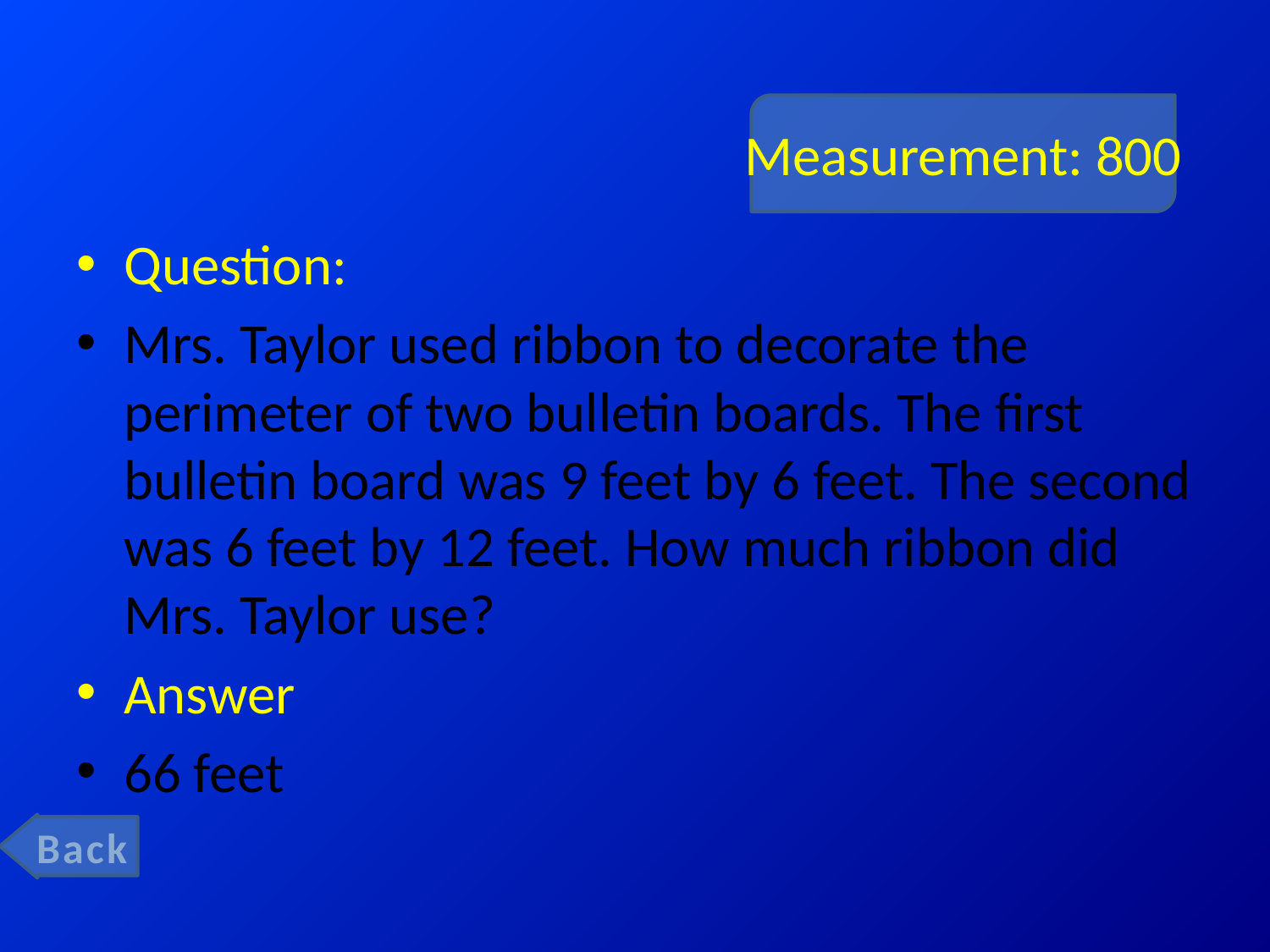

# Measurement: 800

Question:
Mrs. Taylor used ribbon to decorate the perimeter of two bulletin boards. The first bulletin board was 9 feet by 6 feet. The second was 6 feet by 12 feet. How much ribbon did Mrs. Taylor use?
Answer
66 feet

Back